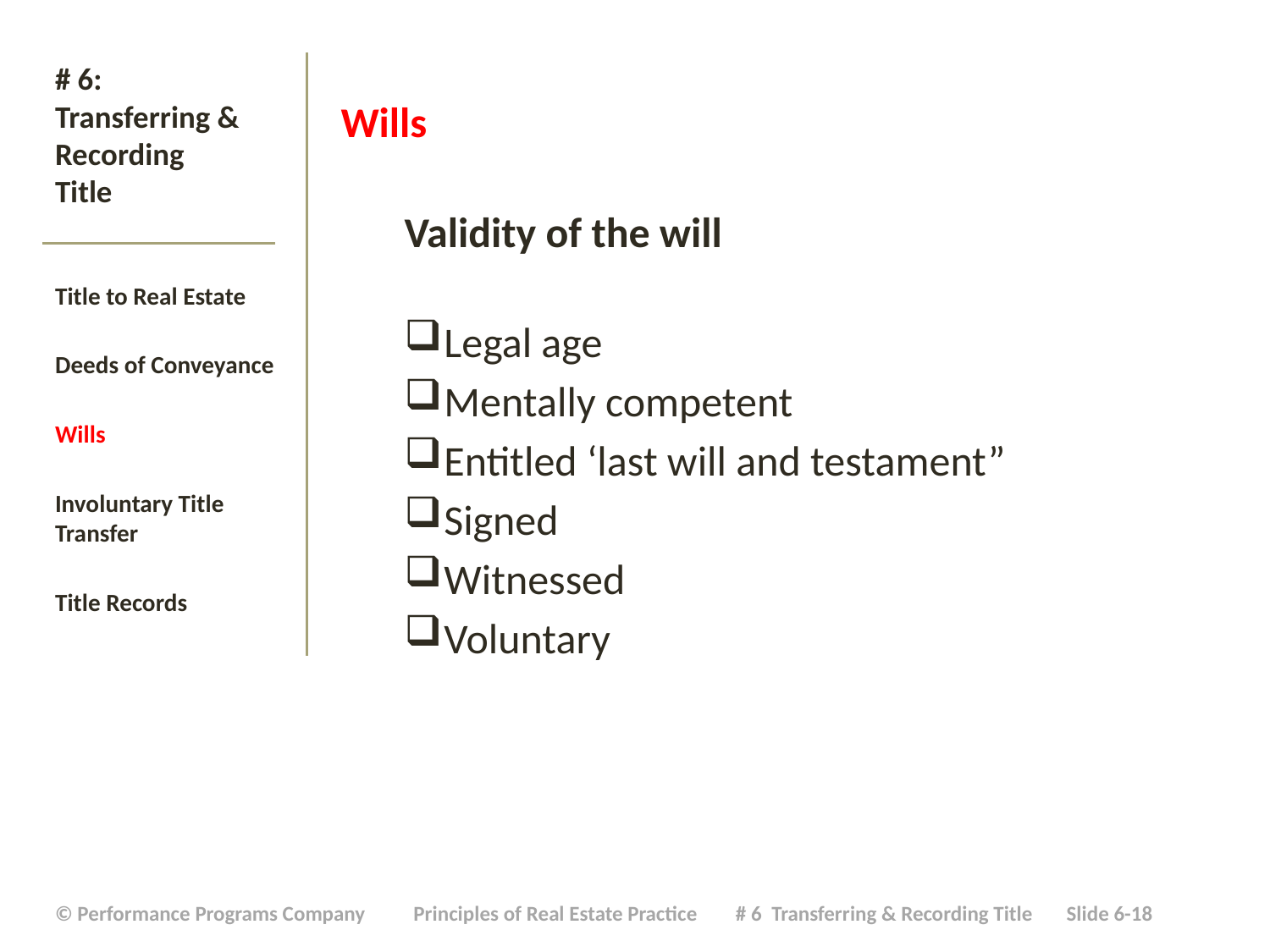

Wills

Validity of the will
Legal age
Mentally competent
Entitled ‘last will and testament”
Signed
Witnessed
Voluntary

# # 6: Transferring & Recording Title

Title to Real Estate

Deeds of Conveyance

Wills

Involuntary Title Transfer

Title Records

| © Performance Programs Company Principles of Real Estate Practice # 6 Transferring & Recording Title Slide 6-18 |
| --- |